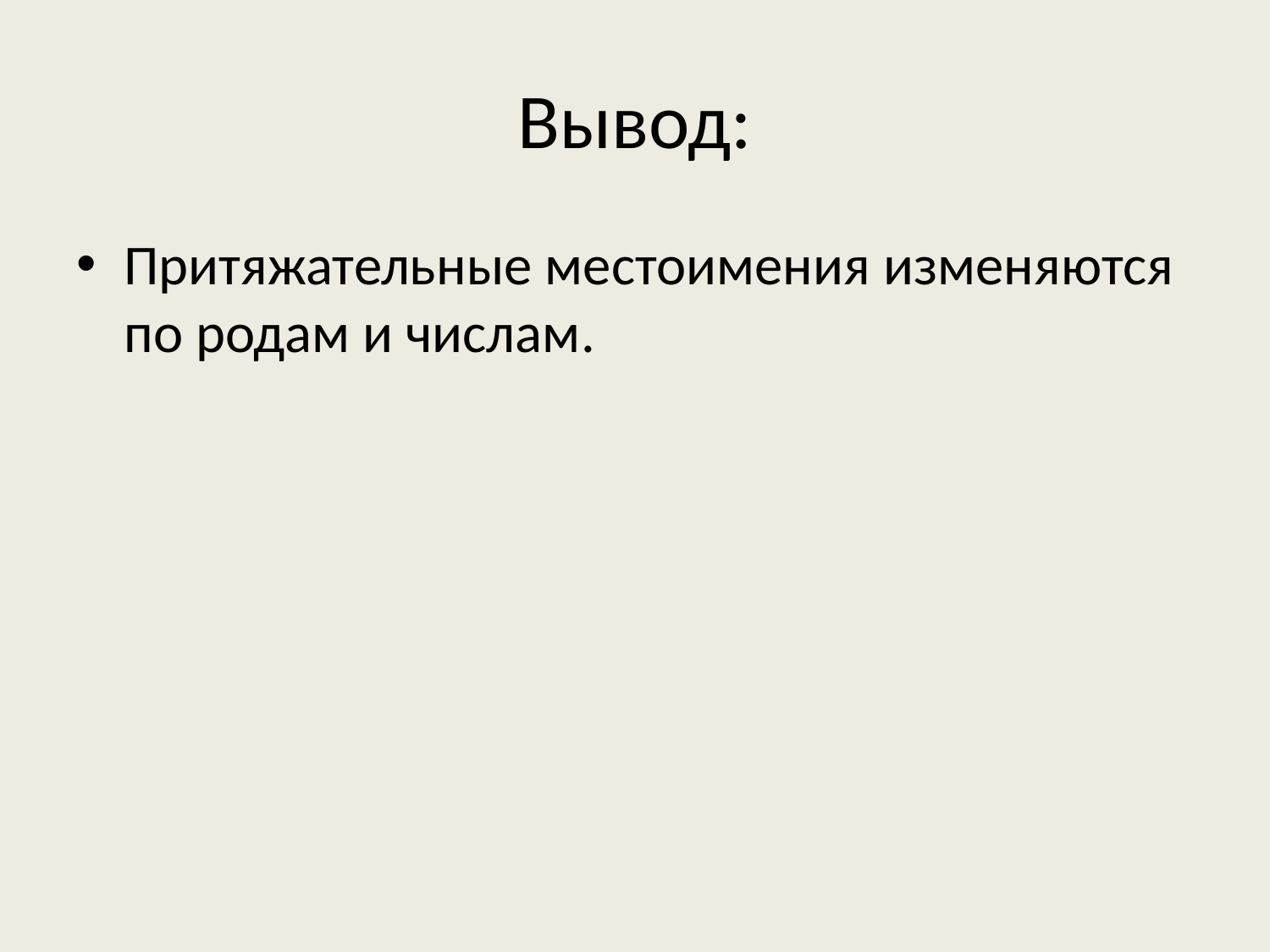

# Вывод:
Притяжательные местоимения изменяются по родам и числам.